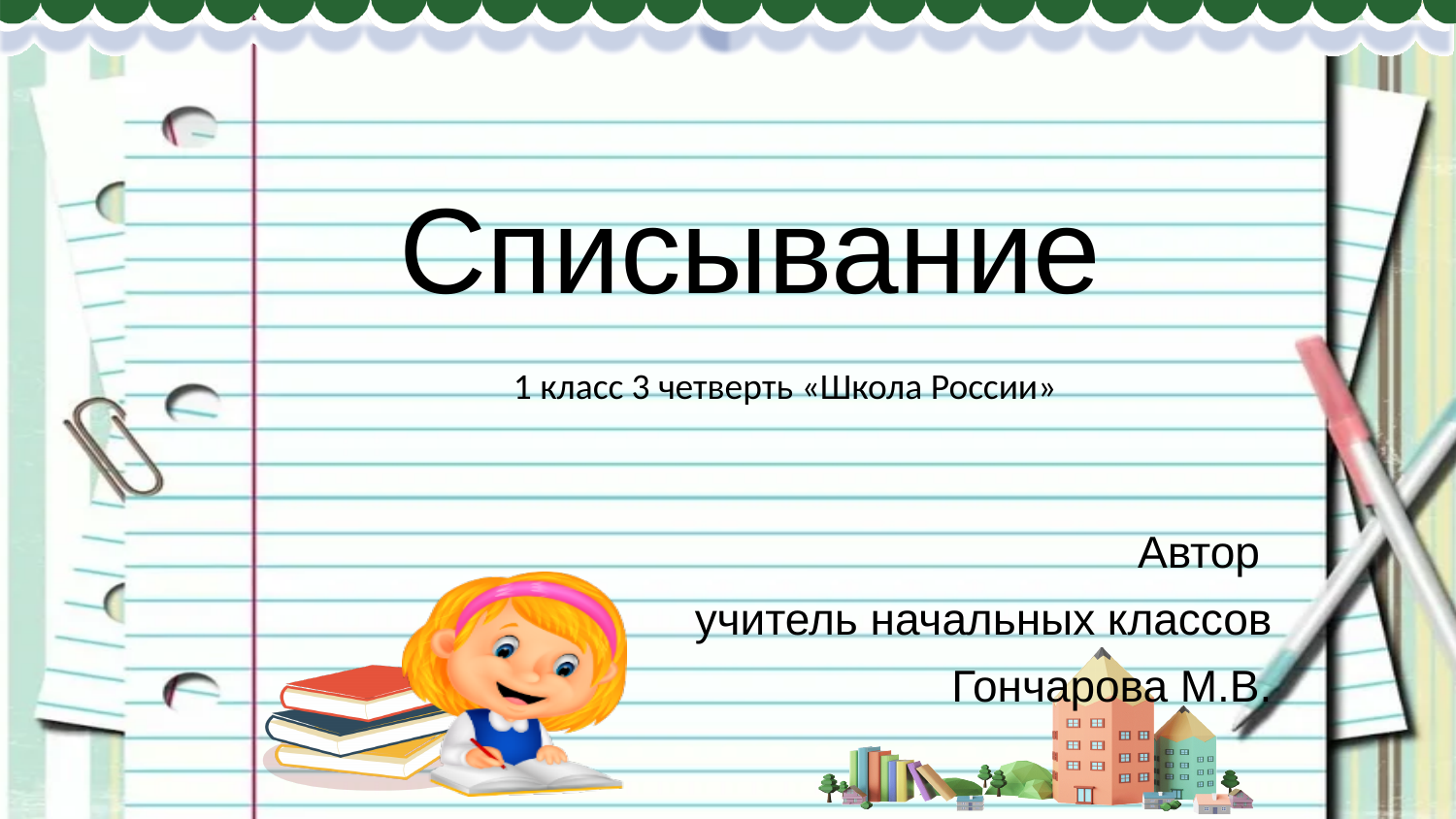

# Списывание
1 класс 3 четверть «Школа России»
Автор
учитель начальных классов
Гончарова М.В.